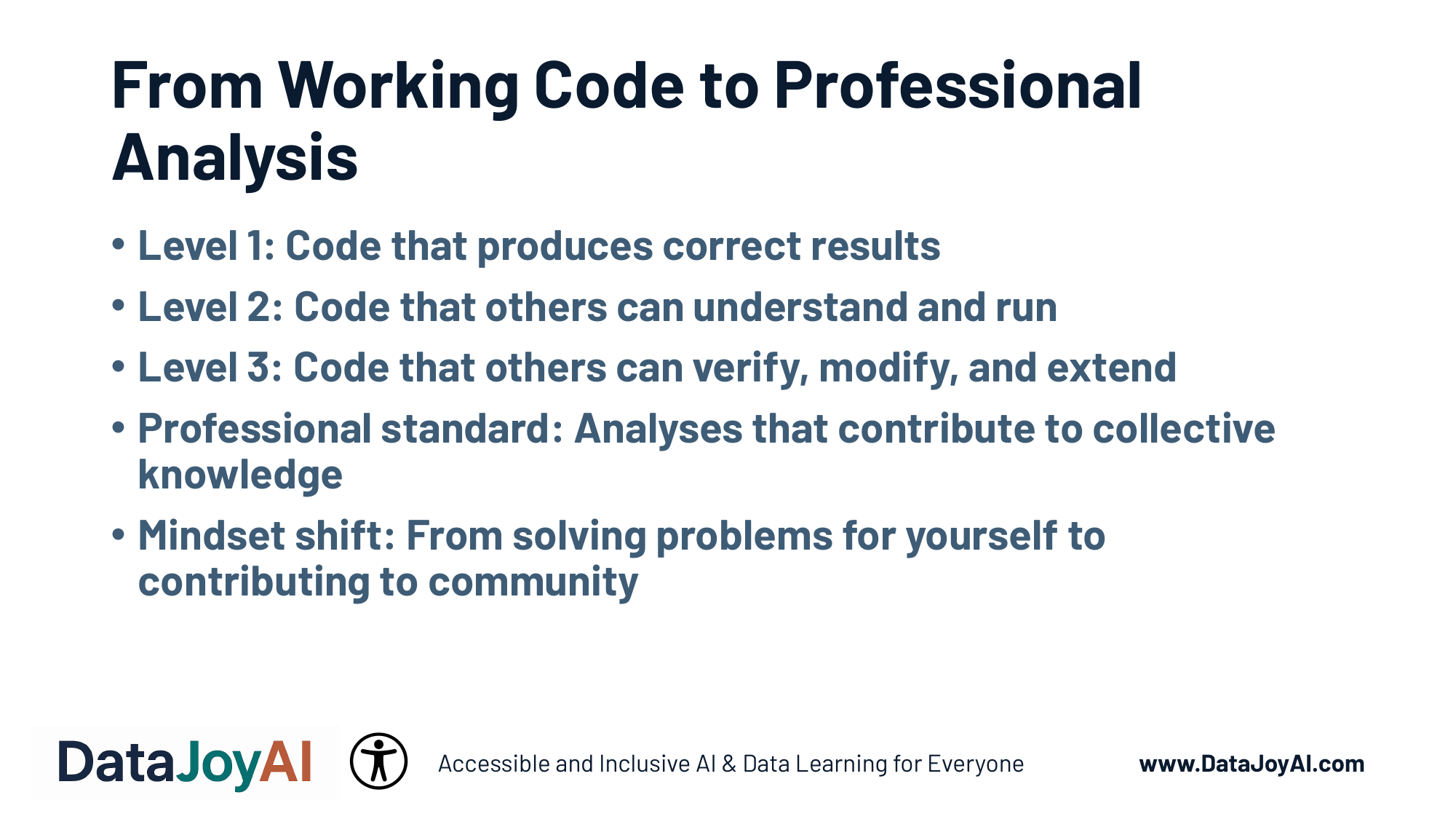

# From Working Code to Professional Analysis
Level 1: Code that produces correct results
Level 2: Code that others can understand and run
Level 3: Code that others can verify, modify, and extend
Professional standard: Analyses that contribute to collective knowledge
Mindset shift: From solving problems for yourself to contributing to community